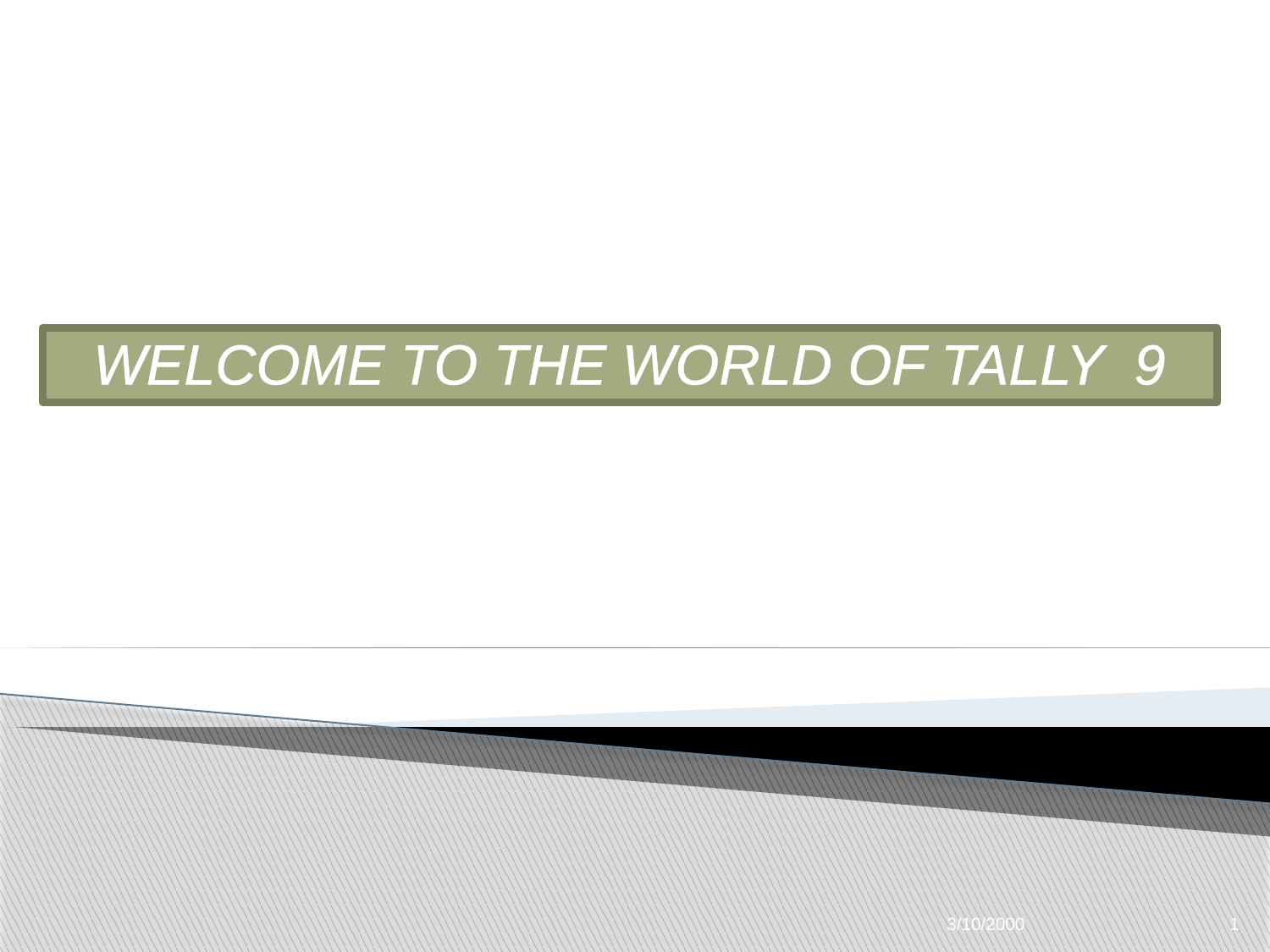

# WELCOME TO THE WORLD OF TALLY  9
3/10/2000
1